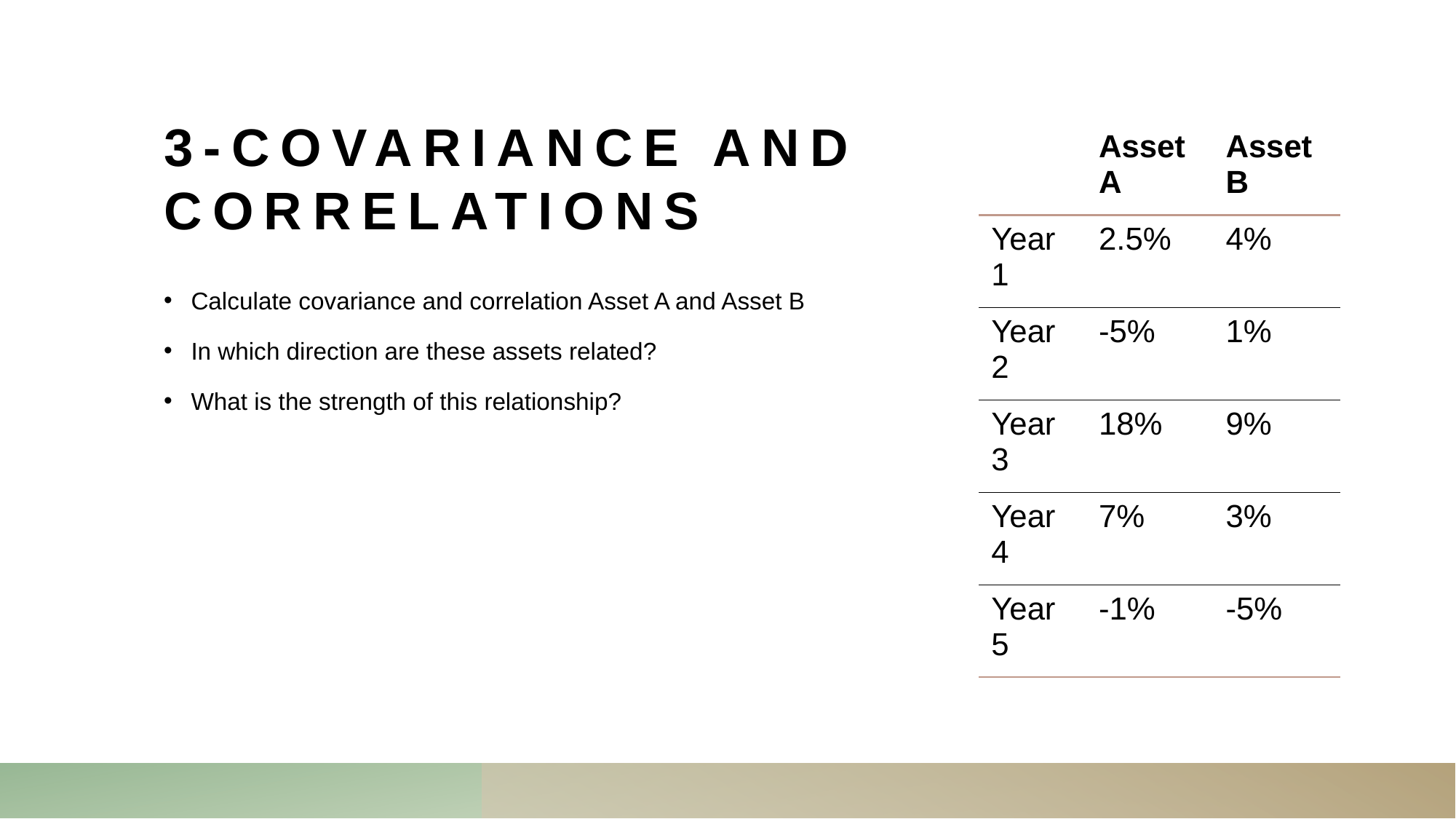

# 3-Covarıance and correlatıons
|  | Asset A | Asset B |
| --- | --- | --- |
| Year 1 | 2.5% | 4% |
| Year 2 | -5% | 1% |
| Year 3 | 18% | 9% |
| Year 4 | 7% | 3% |
| Year 5 | -1% | -5% |
Calculate covariance and correlation Asset A and Asset B
In which direction are these assets related?
What is the strength of this relationship?